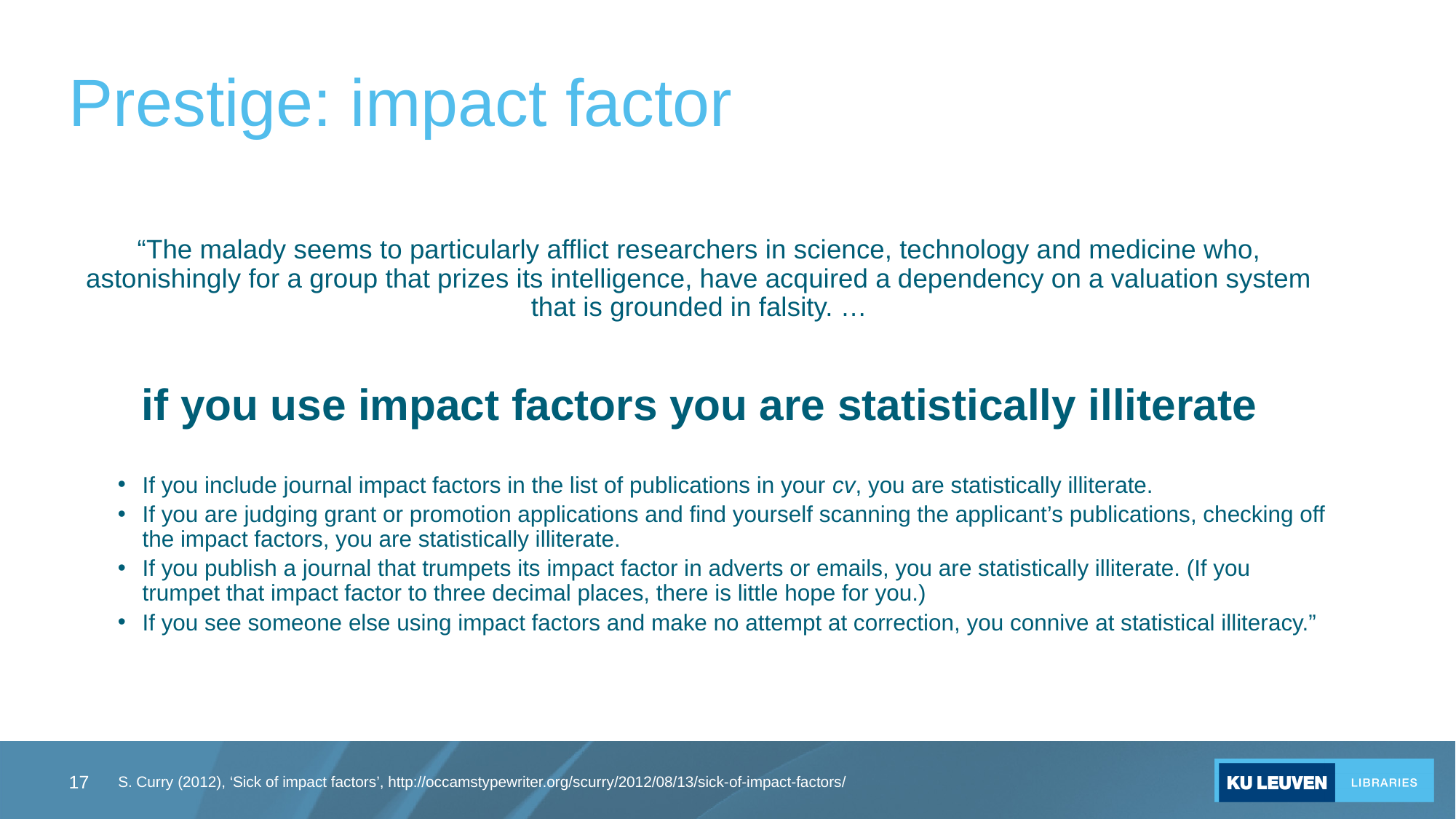

# Prestige: impact factor

“The malady seems to particularly afflict researchers in science, technology and medicine who, astonishingly for a group that prizes its intelligence, have acquired a dependency on a valuation system that is grounded in falsity. …

if you use impact factors you are statistically illiterate

If you include journal impact factors in the list of publications in your cv, you are statistically illiterate.
If you are judging grant or promotion applications and find yourself scanning the applicant’s publications, checking off the impact factors, you are statistically illiterate.
If you publish a journal that trumpets its impact factor in adverts or emails, you are statistically illiterate. (If you trumpet that impact factor to three decimal places, there is little hope for you.)
If you see someone else using impact factors and make no attempt at correction, you connive at statistical illiteracy.”

17
S. Curry (2012), ‘Sick of impact factors’, http://occamstypewriter.org/scurry/2012/08/13/sick-of-impact-factors/